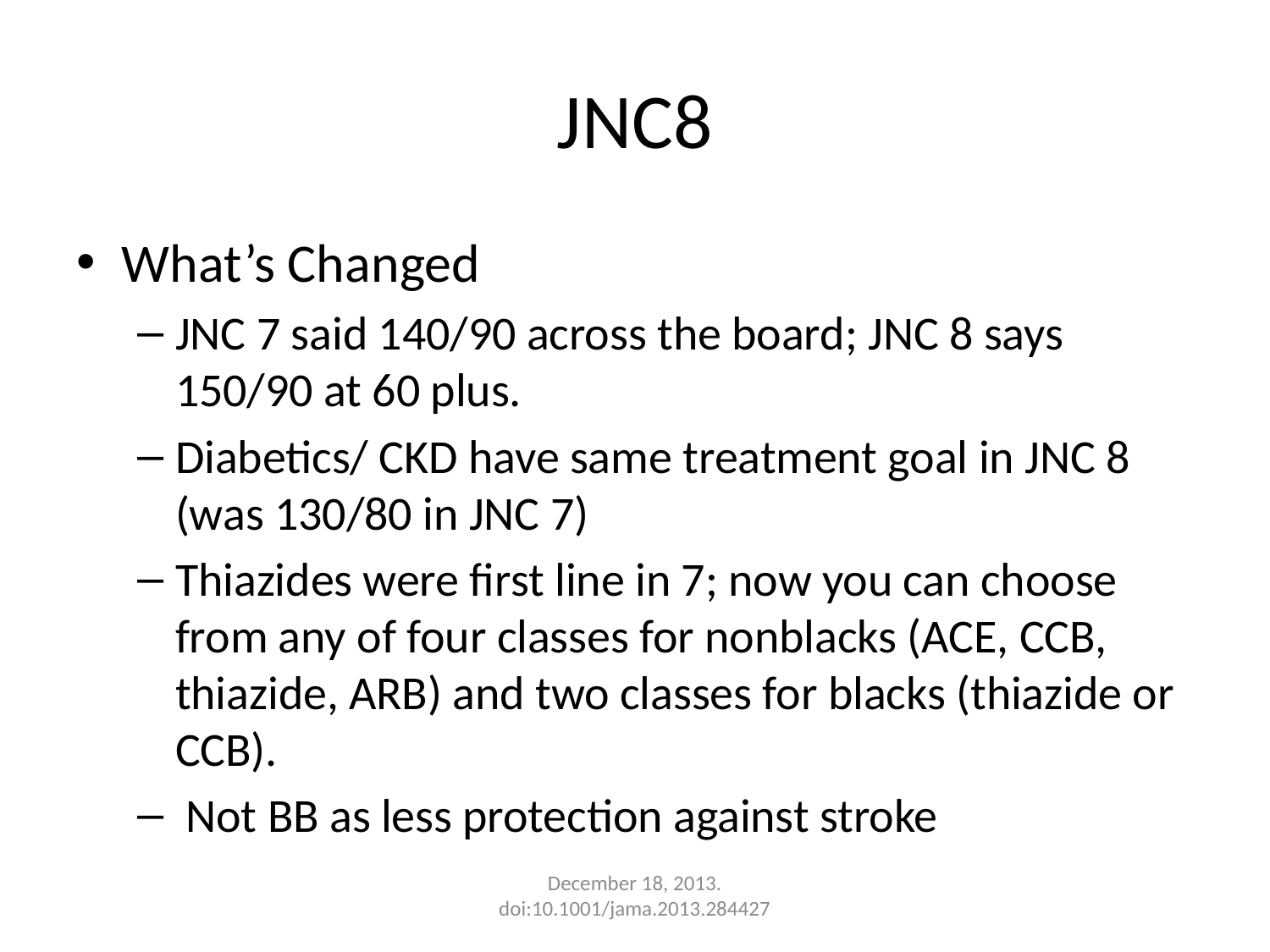

# JNC8
What’s Changed
JNC 7 said 140/90 across the board; JNC 8 says 150/90 at 60 plus.
Diabetics/ CKD have same treatment goal in JNC 8 (was 130/80 in JNC 7)
Thiazides were first line in 7; now you can choose from any of four classes for nonblacks (ACE, CCB, thiazide, ARB) and two classes for blacks (thiazide or CCB).
 Not BB as less protection against stroke

December 18, 2013. doi:10.1001/jama.2013.284427